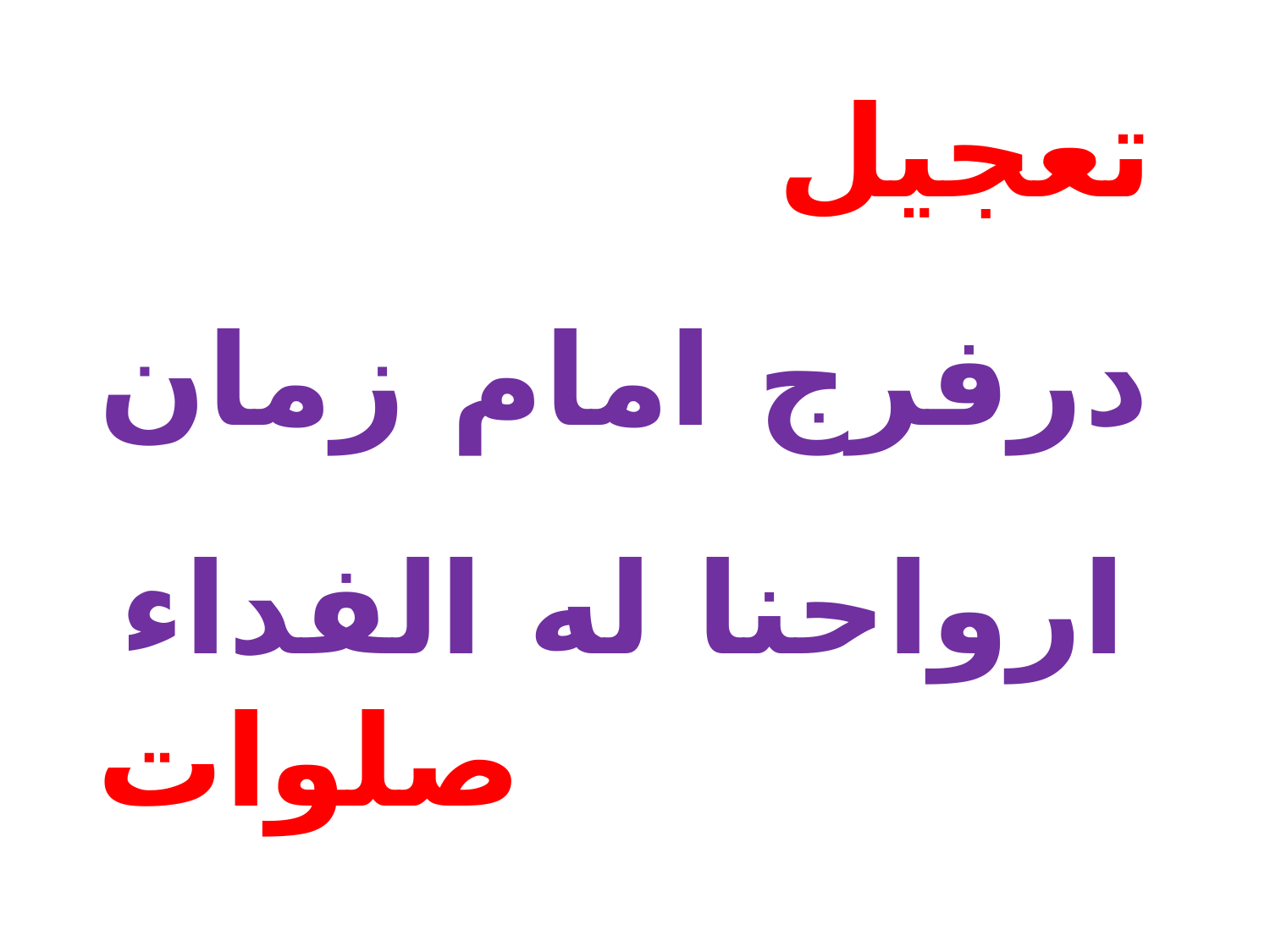

تعجیل
درفرج امام زمان
ارواحنا له الفداء
صلوات